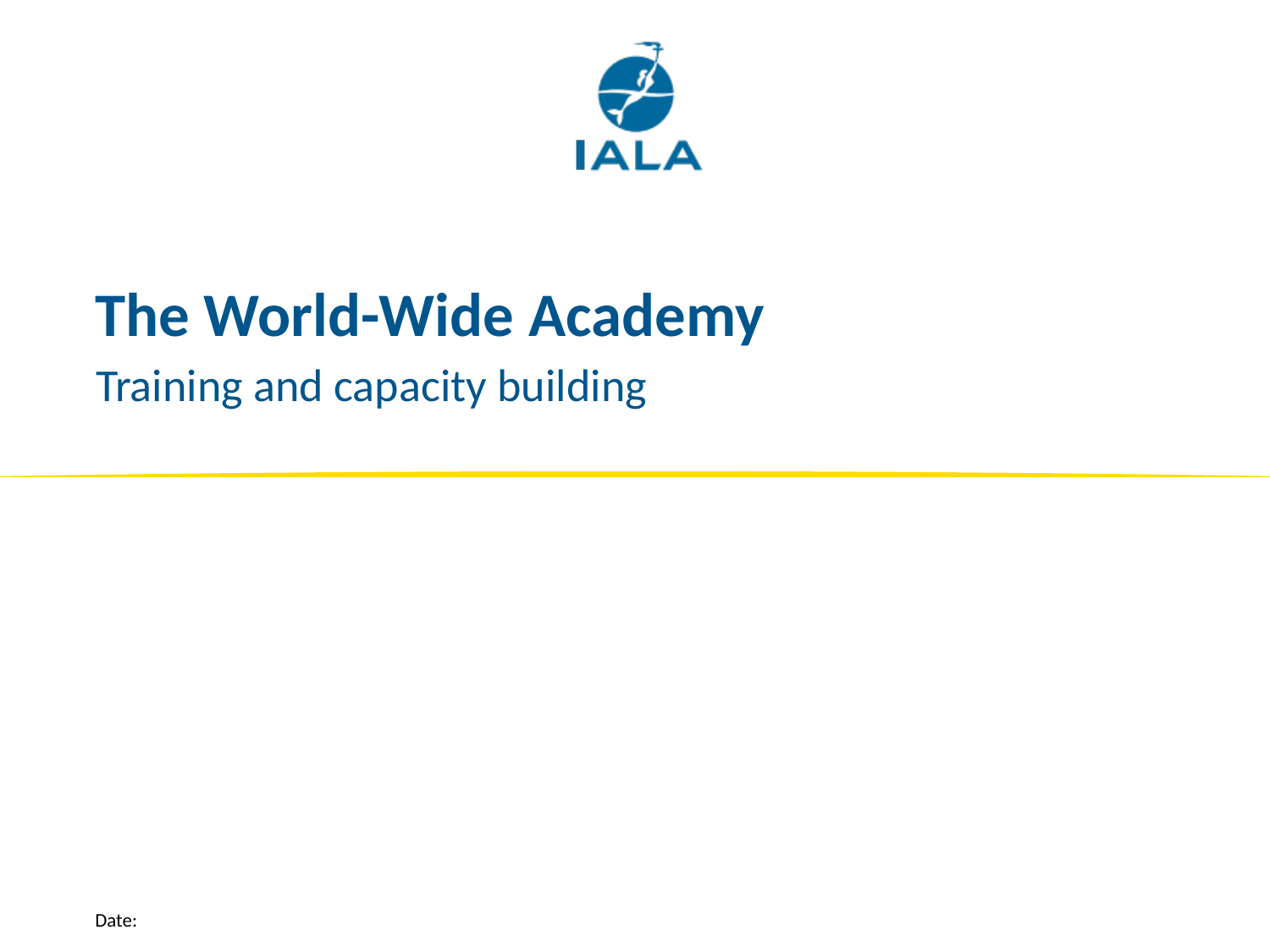

# The World-Wide Academy
Training and capacity building

Date: